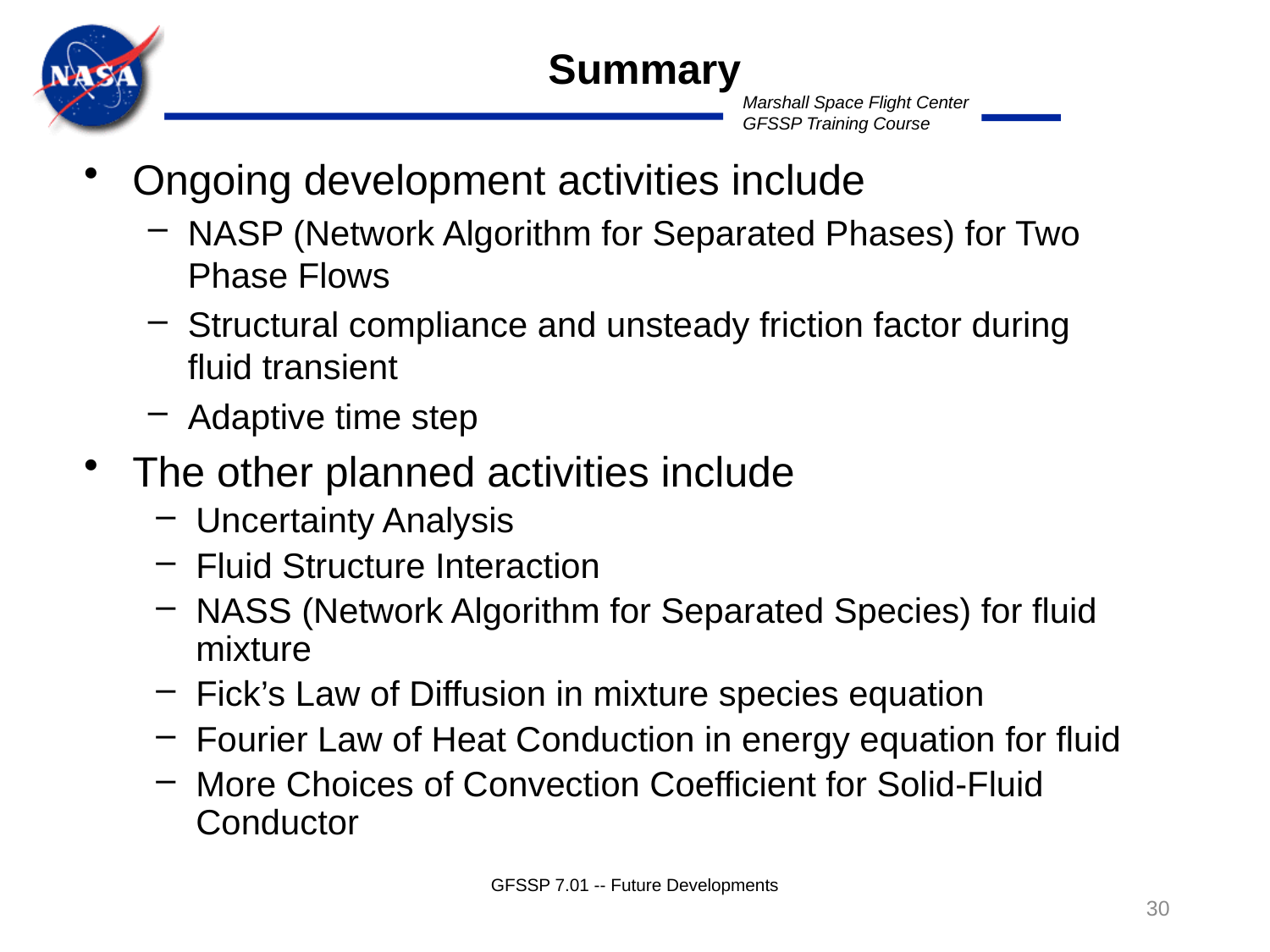

# Summary
Ongoing development activities include
NASP (Network Algorithm for Separated Phases) for Two Phase Flows
Structural compliance and unsteady friction factor during fluid transient
Adaptive time step
The other planned activities include
Uncertainty Analysis
Fluid Structure Interaction
NASS (Network Algorithm for Separated Species) for fluid mixture
Fick’s Law of Diffusion in mixture species equation
Fourier Law of Heat Conduction in energy equation for fluid
More Choices of Convection Coefficient for Solid-Fluid Conductor

GFSSP 7.01 -- Future Developments
30